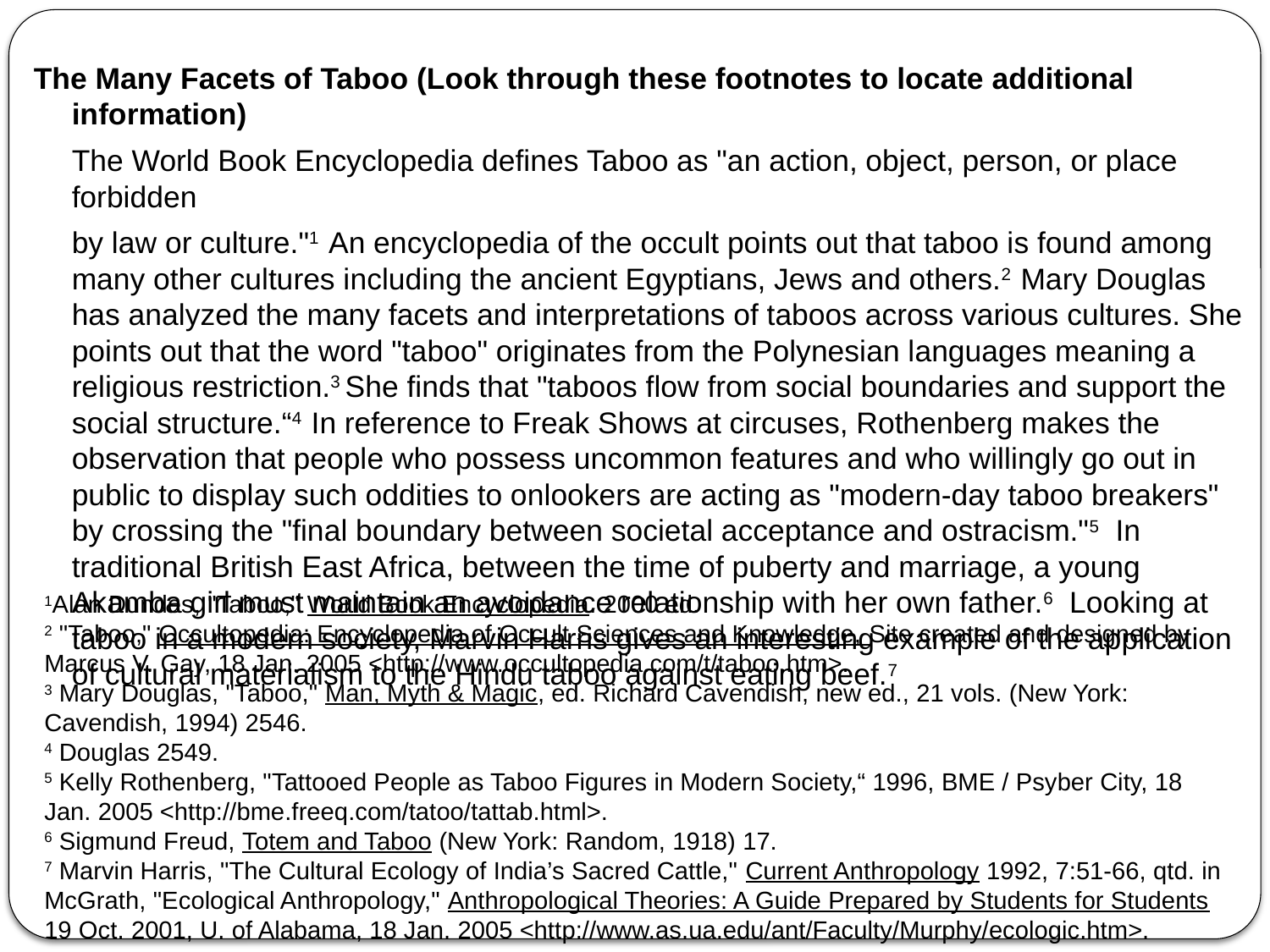

The Many Facets of Taboo (Look through these footnotes to locate additional information)
 	The World Book Encyclopedia defines Taboo as "an action, object, person, or place forbidden
	by law or culture."1  An encyclopedia of the occult points out that taboo is found among many other cultures including the ancient Egyptians, Jews and others.2  Mary Douglas has analyzed the many facets and interpretations of taboos across various cultures. She points out that the word "taboo" originates from the Polynesian languages meaning a religious restriction.3 She finds that "taboos flow from social boundaries and support the social structure.“4  In reference to Freak Shows at circuses, Rothenberg makes the observation that people who possess uncommon features and who willingly go out in public to display such oddities to onlookers are acting as "modern-day taboo breakers" by crossing the "final boundary between societal acceptance and ostracism."5  In traditional British East Africa, between the time of puberty and marriage, a young Akamba girl must maintain an avoidance relationship with her own father.6  Looking at taboo in a modern society, Marvin Harris gives an interesting example of the application of cultural materialism to the Hindu taboo against eating beef.7
1Alan Dundes, "Taboo," World Book Encyclopedia. 2000 ed.
2 "Taboo," Occultopedia: Encyclopedia of Occult Sciences and Knowledge, Site created and designed by Marcus V. Gay, 18 Jan. 2005 <http://www.occultopedia.com/t/taboo.htm>.
3 Mary Douglas, "Taboo," Man, Myth & Magic, ed. Richard Cavendish, new ed., 21 vols. (New York: Cavendish, 1994) 2546.
4 Douglas 2549.
5 Kelly Rothenberg, "Tattooed People as Taboo Figures in Modern Society,“ 1996, BME / Psyber City, 18 Jan. 2005 <http://bme.freeq.com/tatoo/tattab.html>.
6 Sigmund Freud, Totem and Taboo (New York: Random, 1918) 17.
7 Marvin Harris, "The Cultural Ecology of India’s Sacred Cattle," Current Anthropology 1992, 7:51-66, qtd. in McGrath, "Ecological Anthropology," Anthropological Theories: A Guide Prepared by Students for Students 19 Oct. 2001, U. of Alabama, 18 Jan. 2005 <http://www.as.ua.edu/ant/Faculty/Murphy/ecologic.htm>.